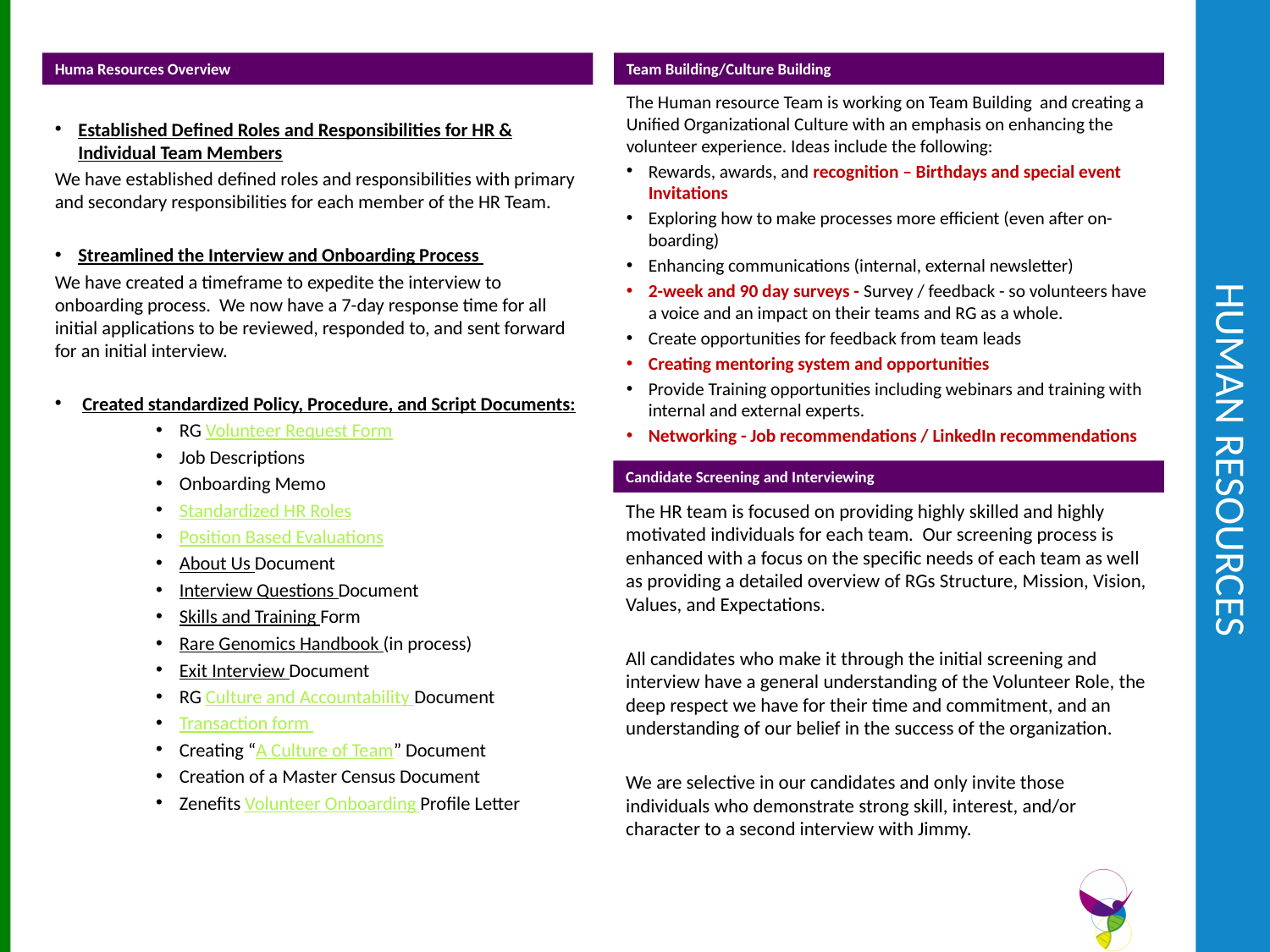

Huma Resources Overview
Team Building/Culture Building
# Human Resources

Established Defined Roles and Responsibilities for HR & Individual Team Members
We have established defined roles and responsibilities with primary and secondary responsibilities for each member of the HR Team.

Streamlined the Interview and Onboarding Process
We have created a timeframe to expedite the interview to onboarding process.  We now have a 7-day response time for all initial applications to be reviewed, responded to, and sent forward for an initial interview.

 Created standardized Policy, Procedure, and Script Documents:
RG Volunteer Request Form
Job Descriptions
Onboarding Memo
Standardized HR Roles
Position Based Evaluations
About Us Document
Interview Questions Document
Skills and Training Form
Rare Genomics Handbook (in process)
Exit Interview Document
RG Culture and Accountability Document
Transaction form
Creating “A Culture of Team” Document
Creation of a Master Census Document
Zenefits Volunteer Onboarding Profile Letter

The Human resource Team is working on Team Building  and creating a Unified Organizational Culture with an emphasis on enhancing the volunteer experience. Ideas include the following:
Rewards, awards, and recognition – Birthdays and special event Invitations
Exploring how to make processes more efficient (even after on-boarding)
Enhancing communications (internal, external newsletter)
2-week and 90 day surveys - Survey / feedback - so volunteers have a voice and an impact on their teams and RG as a whole.
Create opportunities for feedback from team leads
Creating mentoring system and opportunities
Provide Training opportunities including webinars and training with internal and external experts.
Networking - Job recommendations / LinkedIn recommendations

Candidate Screening and Interviewing
The HR team is focused on providing highly skilled and highly motivated individuals for each team.  Our screening process is enhanced with a focus on the specific needs of each team as well as providing a detailed overview of RGs Structure, Mission, Vision, Values, and Expectations.

All candidates who make it through the initial screening and interview have a general understanding of the Volunteer Role, the deep respect we have for their time and commitment, and an understanding of our belief in the success of the organization.

We are selective in our candidates and only invite those individuals who demonstrate strong skill, interest, and/or character to a second interview with Jimmy.